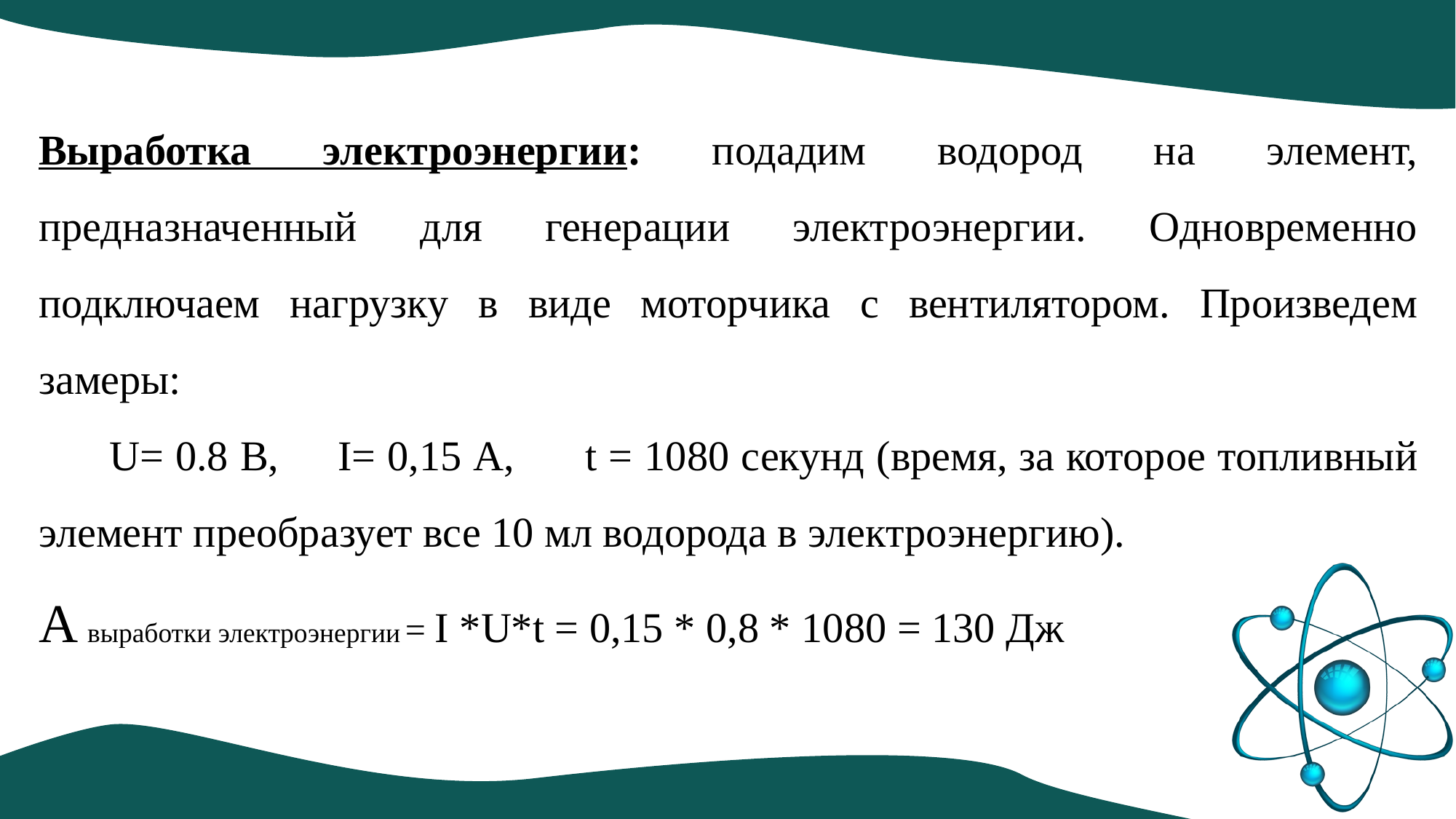

Выработка электроэнергии: подадим водород на элемент, предназначенный для генерации электроэнергии. Одновременно подключаем нагрузку в виде моторчика с вентилятором. Произведем замеры:
      U= 0.8 В,     I= 0,15 А,      t = 1080 секунд (время, за которое топливный элемент преобразует все 10 мл водорода в электроэнергию).
А выработки электроэнергии = I *U*t = 0,15 * 0,8 * 1080 = 130 Дж